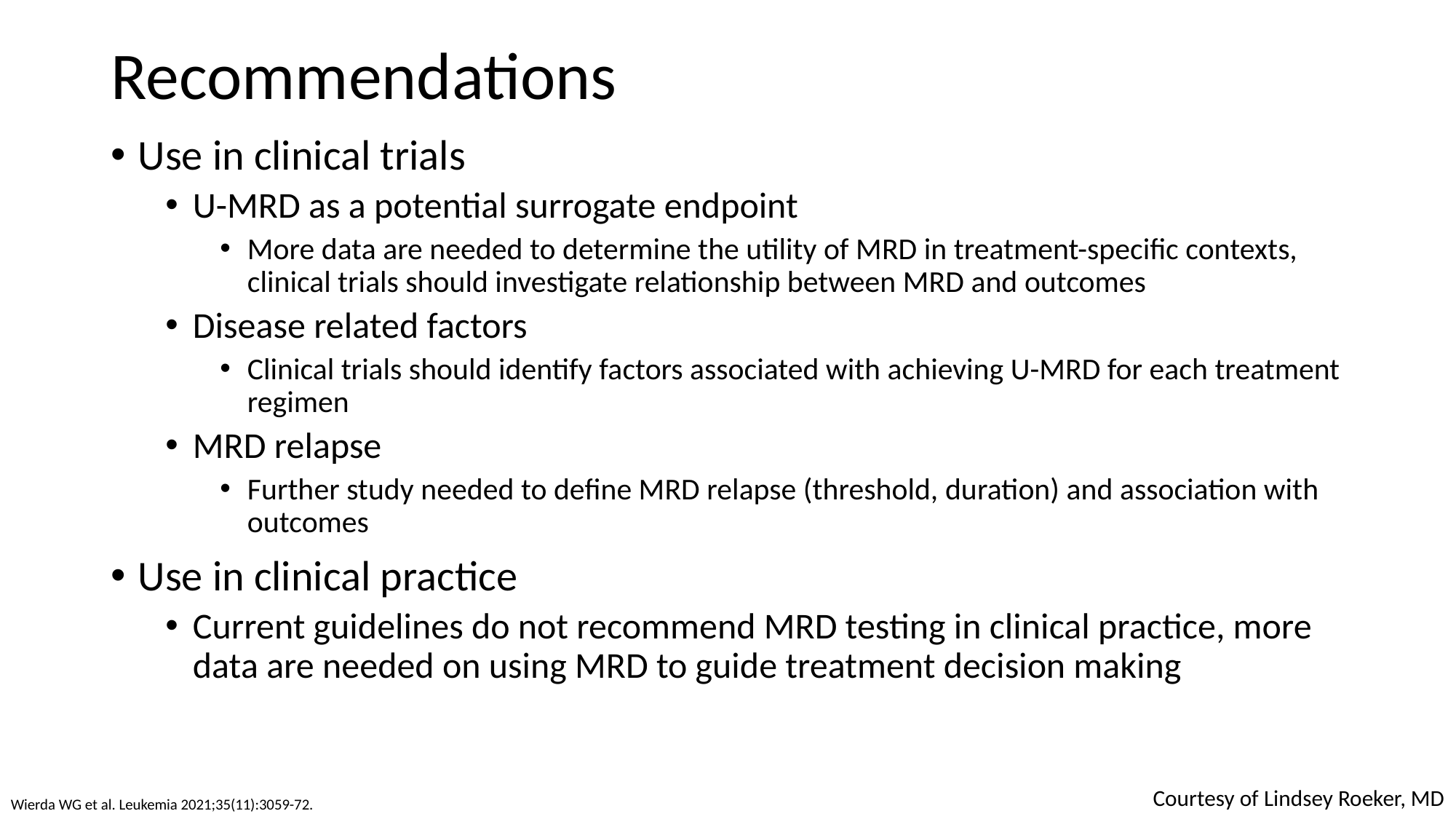

# Recommendations
Use in clinical trials
U-MRD as a potential surrogate endpoint
More data are needed to determine the utility of MRD in treatment-specific contexts, clinical trials should investigate relationship between MRD and outcomes
Disease related factors
Clinical trials should identify factors associated with achieving U-MRD for each treatment regimen
MRD relapse
Further study needed to define MRD relapse (threshold, duration) and association with outcomes
Use in clinical practice
Current guidelines do not recommend MRD testing in clinical practice, more data are needed on using MRD to guide treatment decision making
Courtesy of Lindsey Roeker, MD
Wierda WG et al. Leukemia 2021;35(11):3059-72.